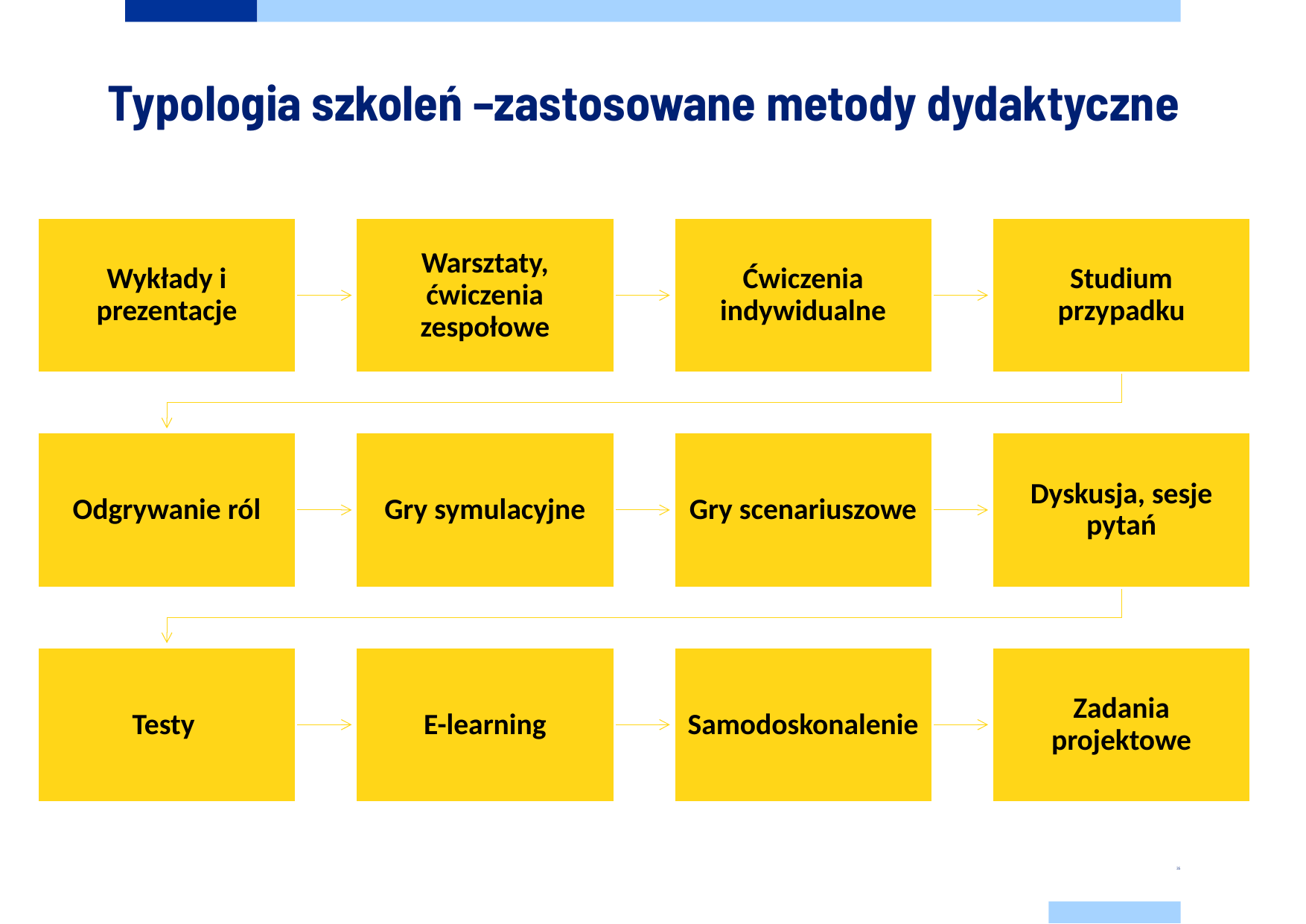

# Typologia szkoleń –zastosowane metody dydaktyczne

Wykłady i prezentacje

Warsztaty, ćwiczenia zespołowe

Ćwiczenia indywidualne

Studium przypadku

Odgrywanie ról

Gry symulacyjne

Gry scenariuszowe

Dyskusja, sesje pytań

Testy

E-learning

Samodoskonalenie
Zadania projektowe
35